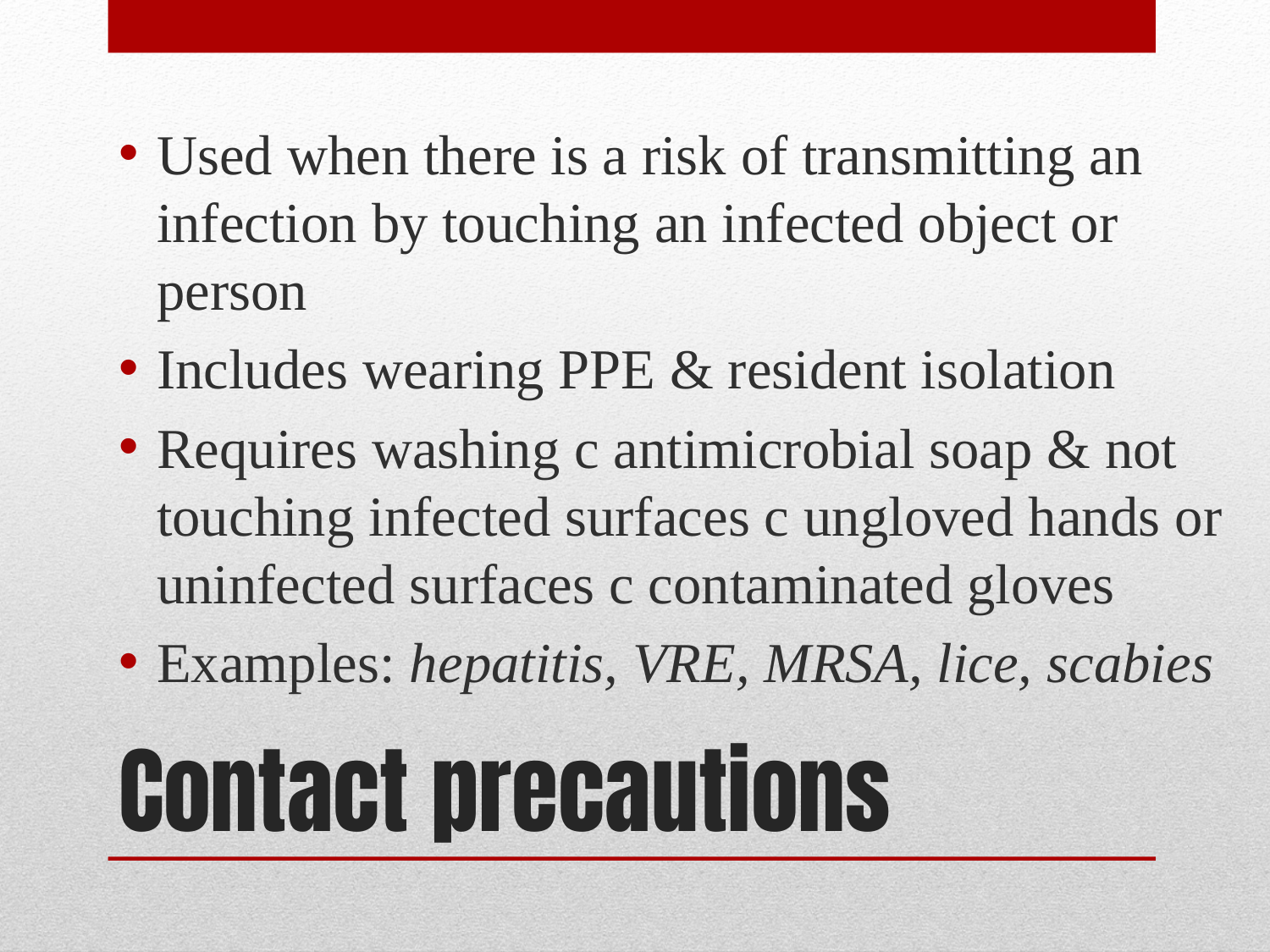

Used when there is a risk of transmitting an infection by touching an infected object or person
Includes wearing PPE & resident isolation
Requires washing c antimicrobial soap & not touching infected surfaces c ungloved hands or uninfected surfaces c contaminated gloves
Examples: hepatitis, VRE, MRSA, lice, scabies
# Contact precautions